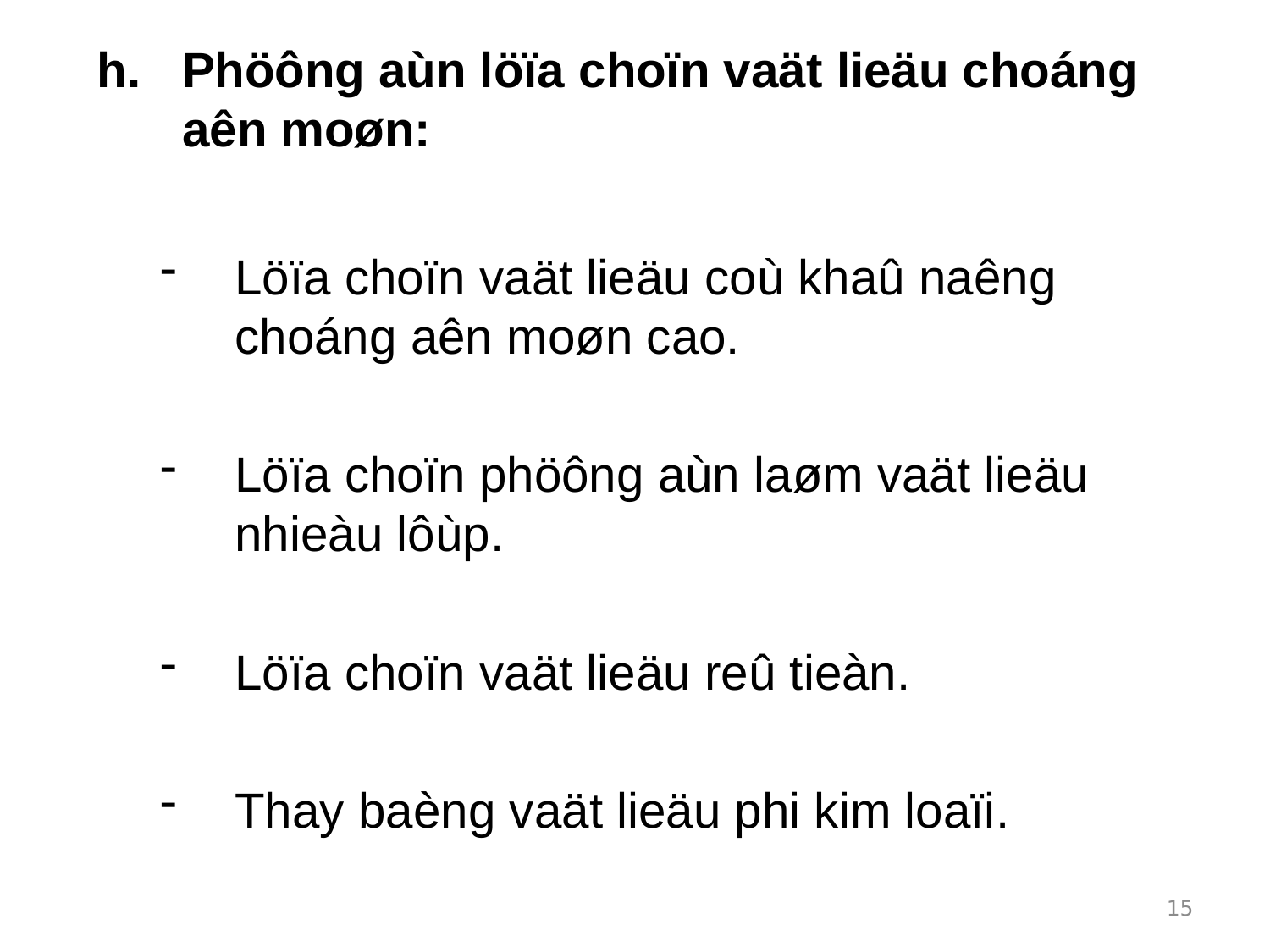

Phöông aùn löïa choïn vaät lieäu choáng aên moøn:

Löïa choïn vaät lieäu coù khaû naêng choáng aên moøn cao.

Löïa choïn phöông aùn laøm vaät lieäu nhieàu lôùp.

Löïa choïn vaät lieäu reû tieàn.

Thay baèng vaät lieäu phi kim loaïi.
15